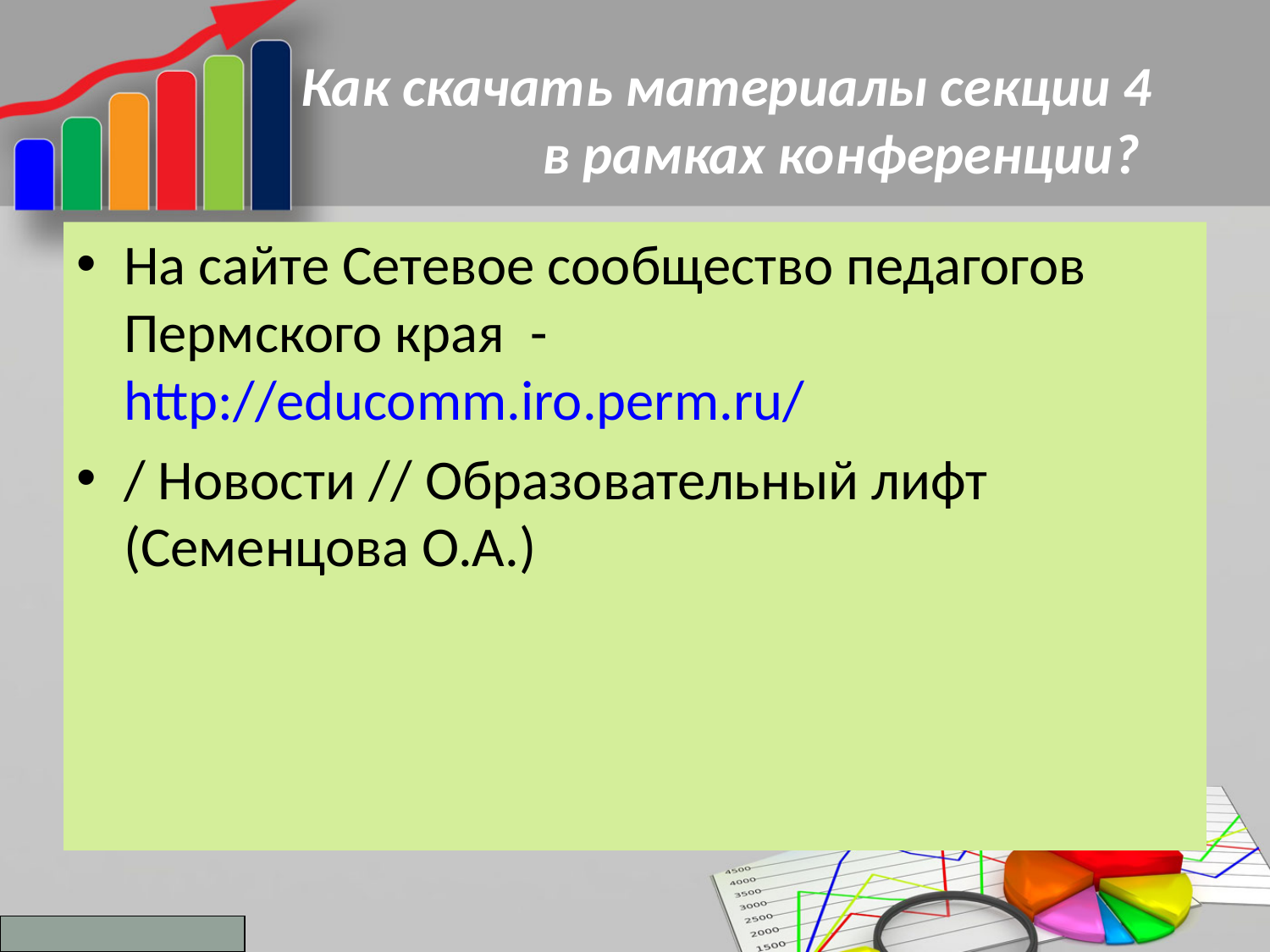

# Как скачать материалы секции 4                   в рамках конференции?
На сайте Сетевое сообщество педагогов Пермского края  - http://educomm.iro.perm.ru/
/ Новости // Образовательный лифт (Семенцова О.А.)